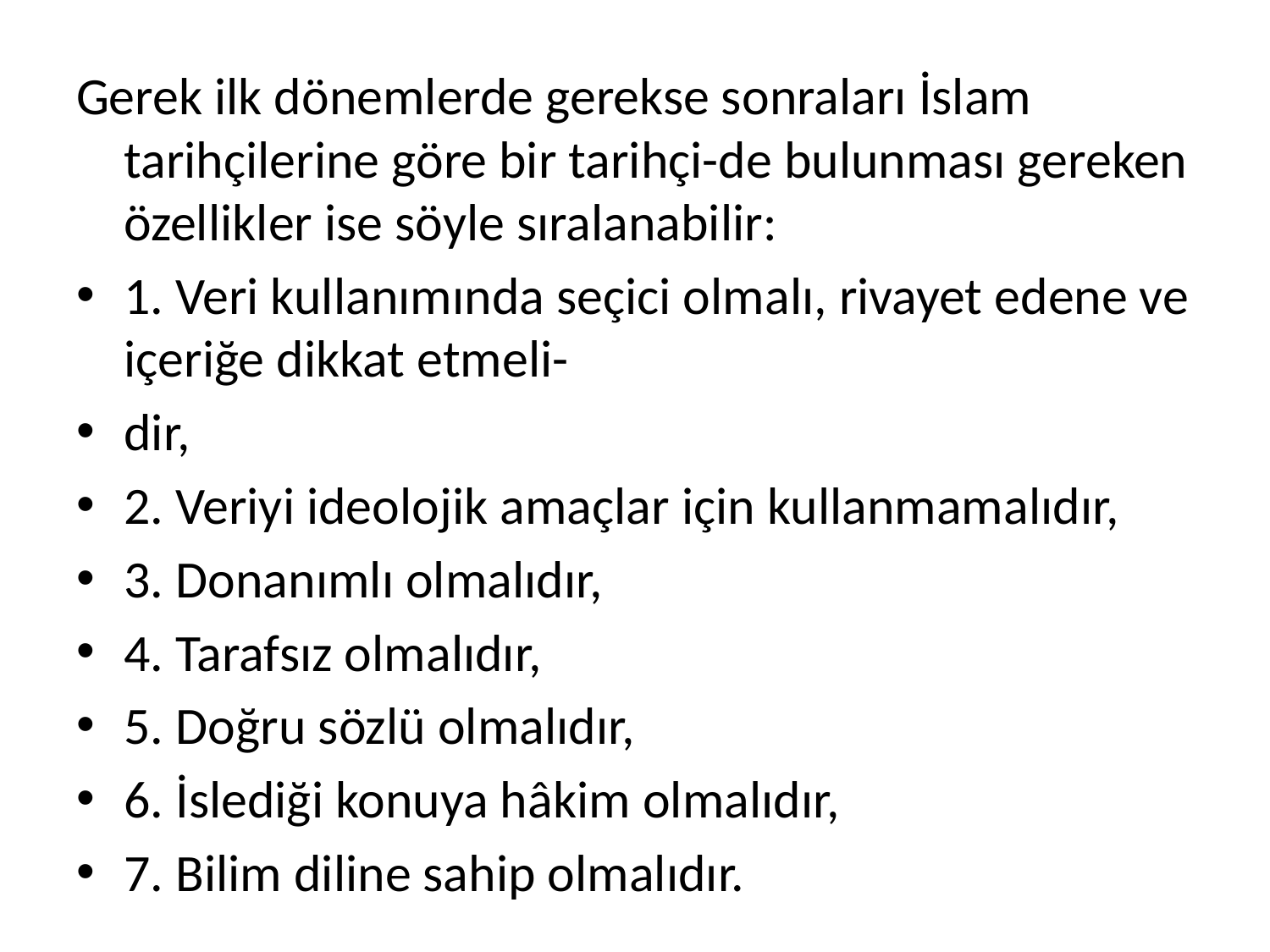

Gerek ilk dönemlerde gerekse sonraları İslam tarihçilerine göre bir tarihçi-de bulunması gereken özellikler ise söyle sıralanabilir:
1. Veri kullanımında seçici olmalı, rivayet edene ve içeriğe dikkat etmeli-
dir,
2. Veriyi ideolojik amaçlar için kullanmamalıdır,
3. Donanımlı olmalıdır,
4. Tarafsız olmalıdır,
5. Doğru sözlü olmalıdır,
6. İslediği konuya hâkim olmalıdır,
7. Bilim diline sahip olmalıdır.